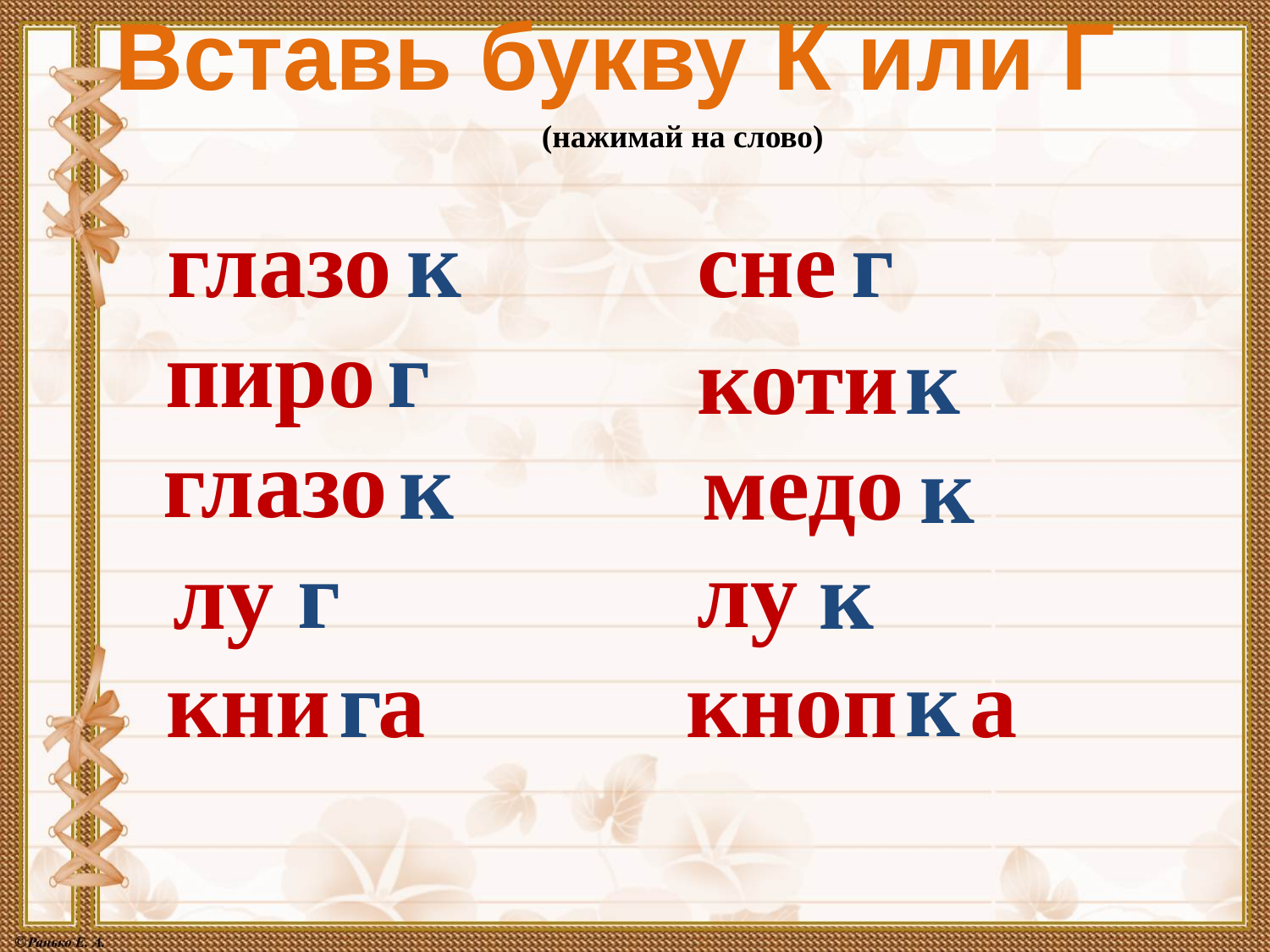

Вставь букву К или Г       (нажимай на слово)
глазо
к
сне
г
пиро
г
коти
к
глазо
к
медо
к
лу
г
лу
к
к
кни  а
г
кноп   а